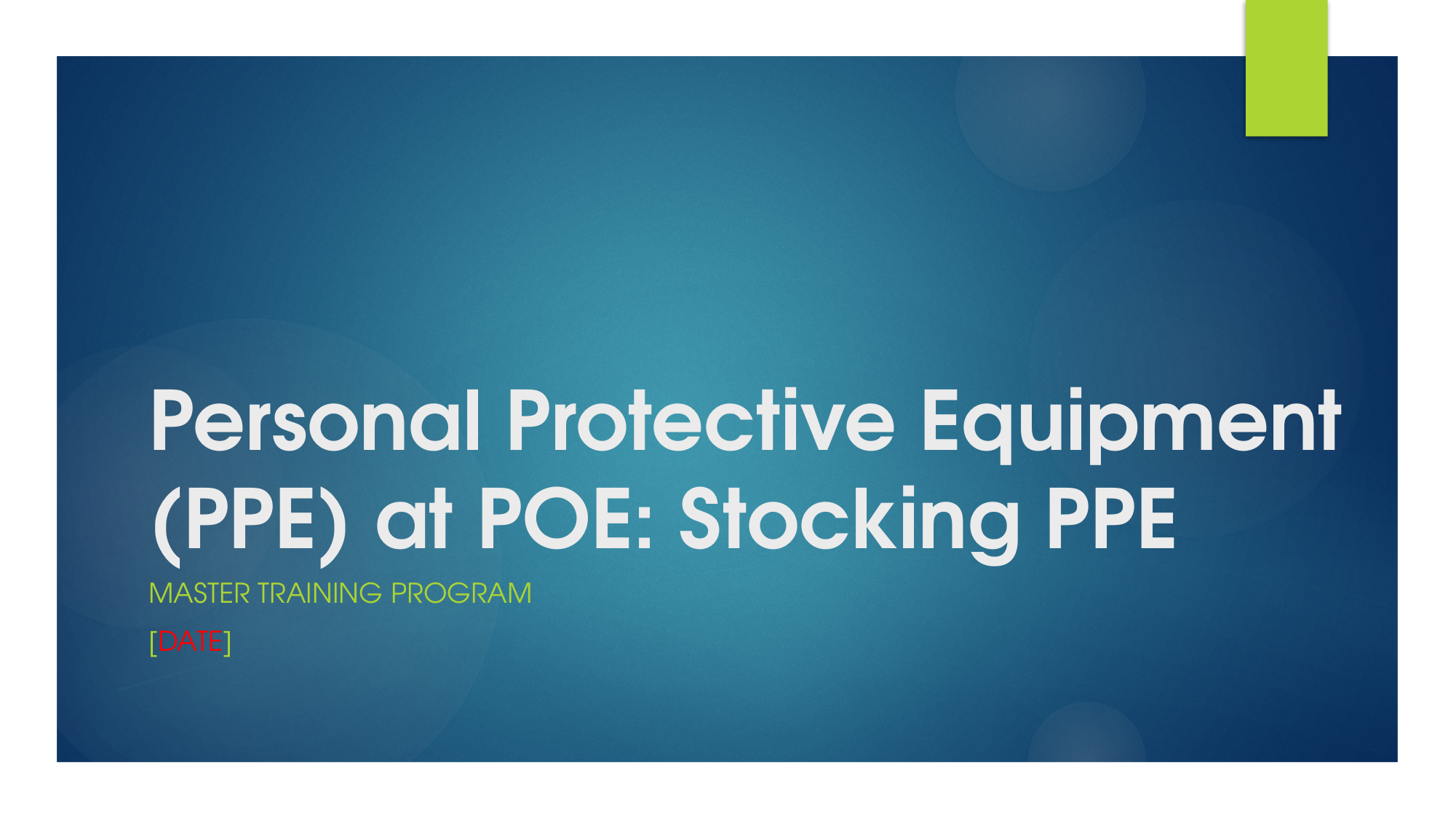

# Personal Protective Equipment (PPE) at POE: Stocking PPE
Master training program
[Date]